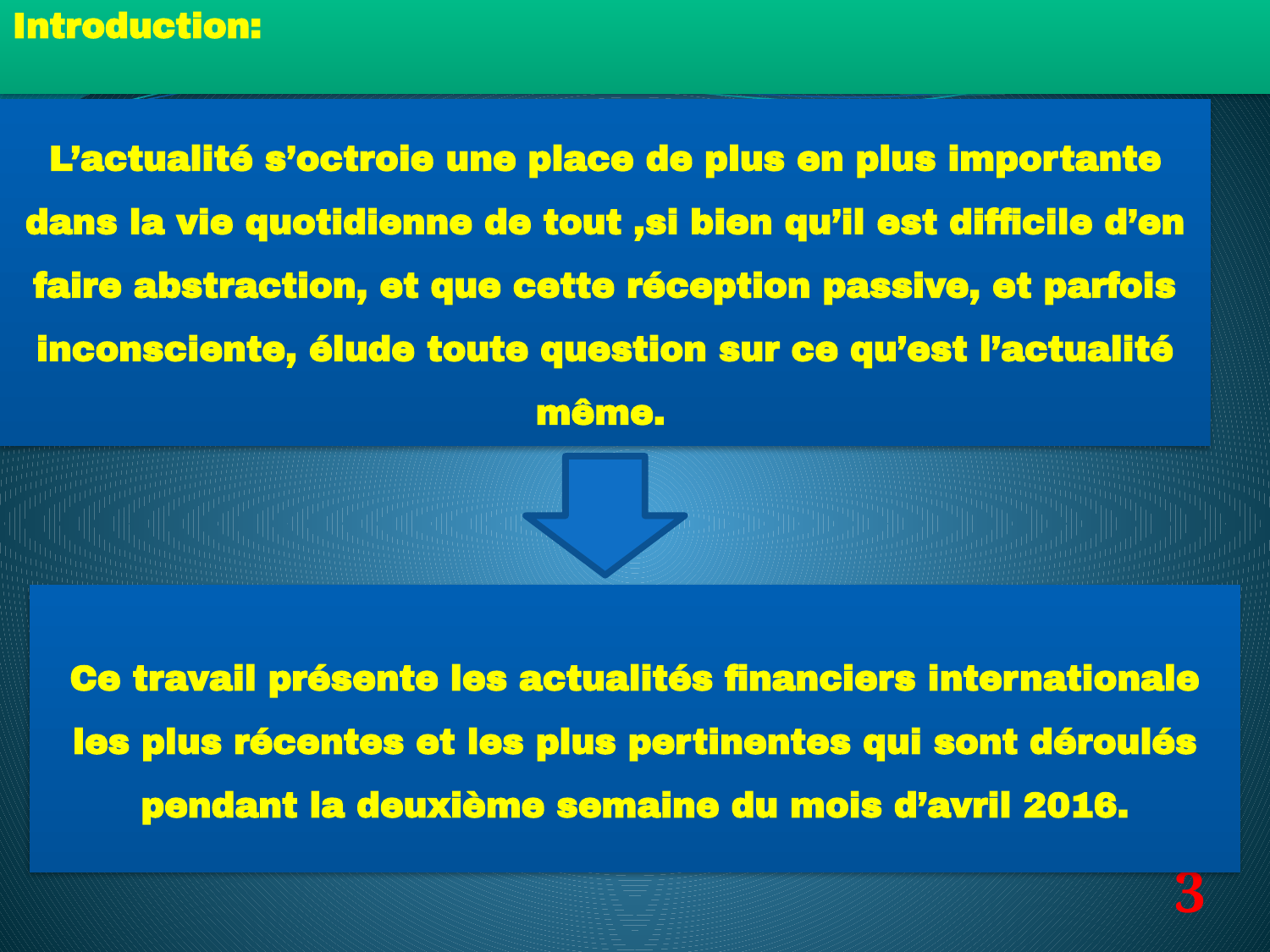

Introduction:

L’actualité s’octroie une place de plus en plus importante dans la vie quotidienne de tout ,si bien qu’il est difficile d’en faire abstraction, et que cette réception passive, et parfois inconsciente, élude toute question sur ce qu’est l’actualité même.

Ce travail présente les actualités financiers internationale les plus récentes et les plus pertinentes qui sont déroulés pendant la deuxième semaine du mois d’avril 2016.
3